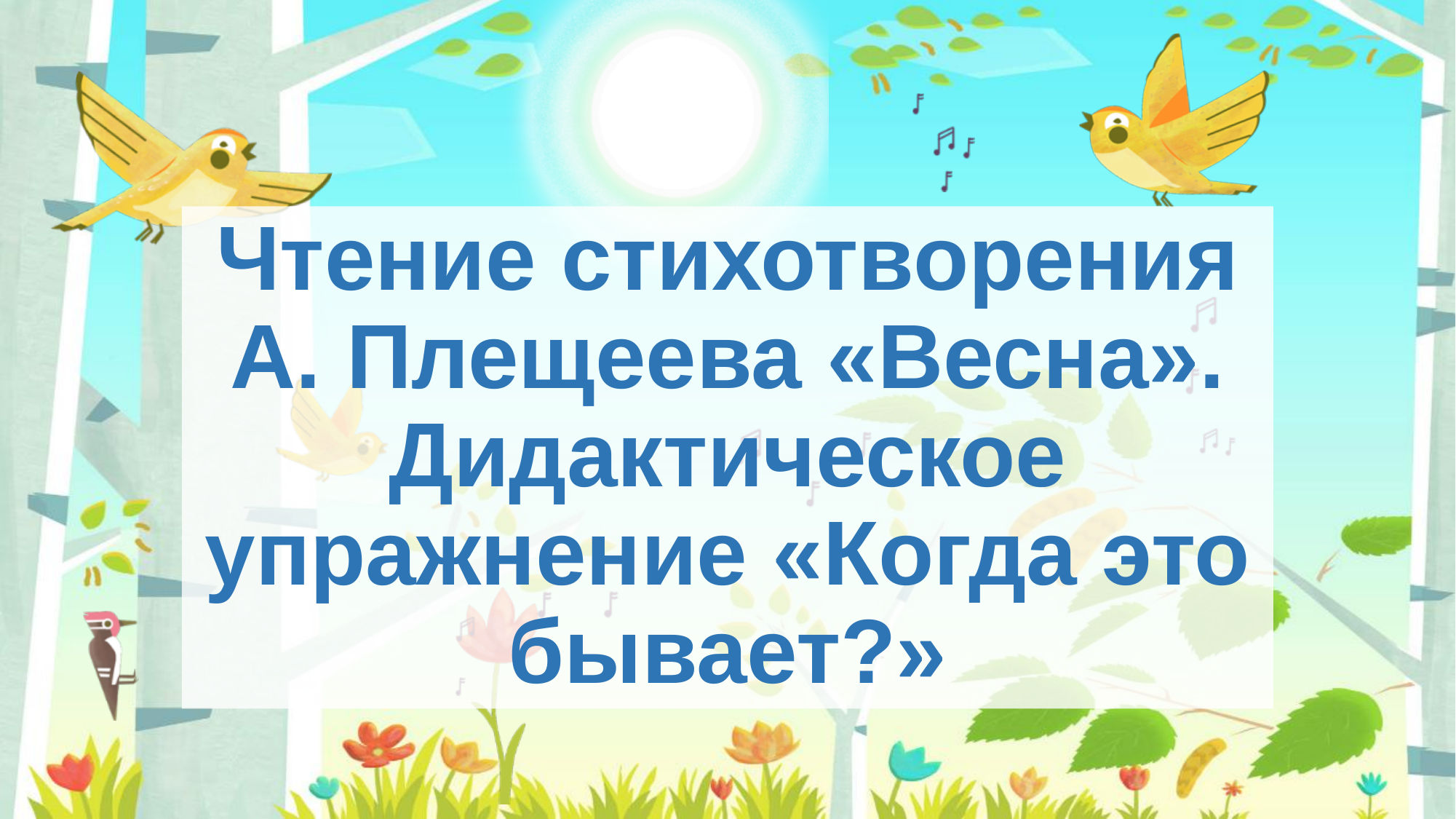

# Чтение стихотворения А. Плещеева «Весна». Дидактическое упражнение «Когда это бывает?»